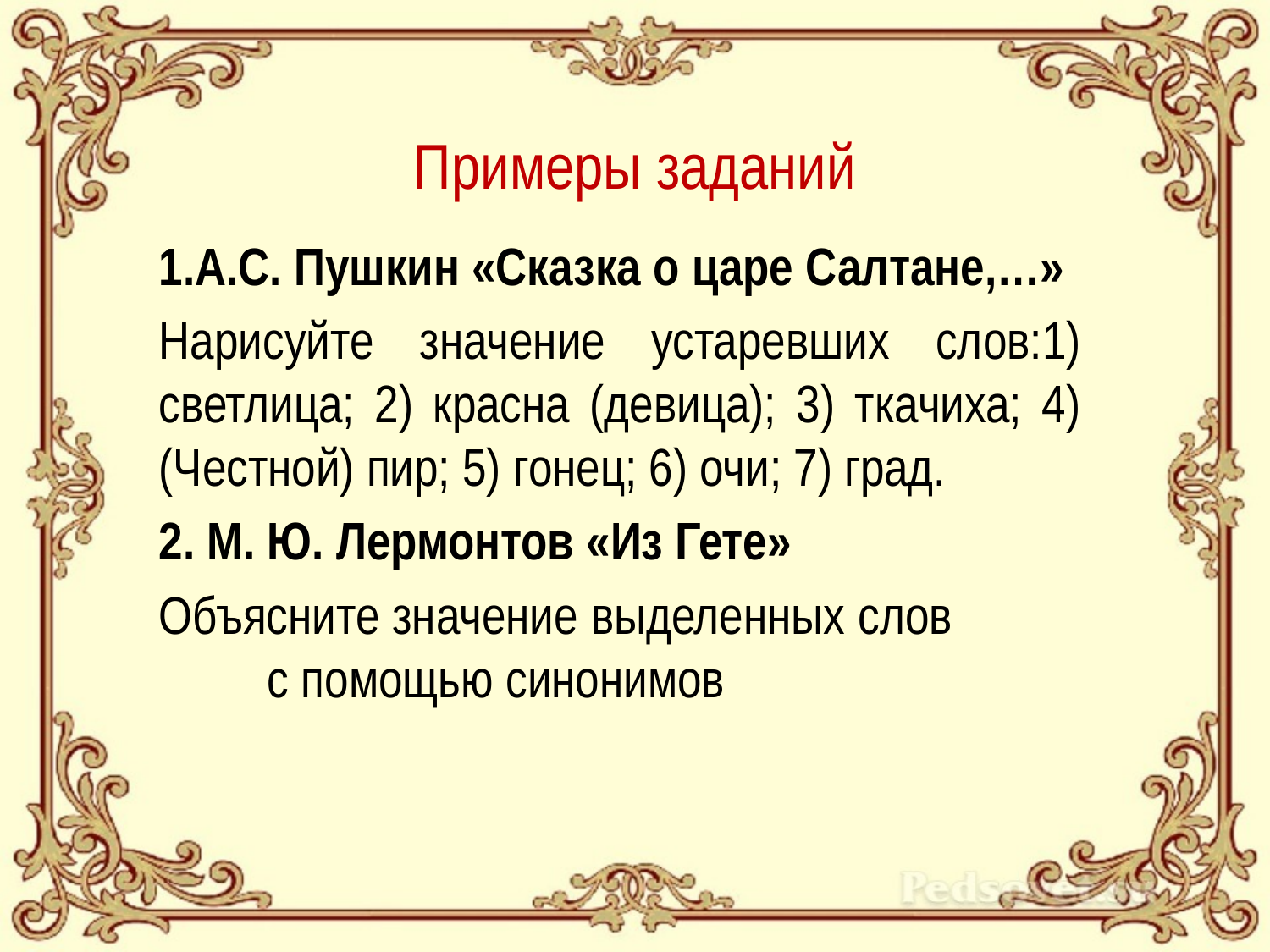

# Примеры заданий
А.С. Пушкин «Сказка о царе Салтане,…»
Нарисуйте значение устаревших слов:1) светлица; 2) красна (девица); 3) ткачиха; 4) (Честной) пир; 5) гонец; 6) очи; 7) град.
2. М. Ю. Лермонтов «Из Гете»
Объясните значение выделенных слов                    с помощью синонимов